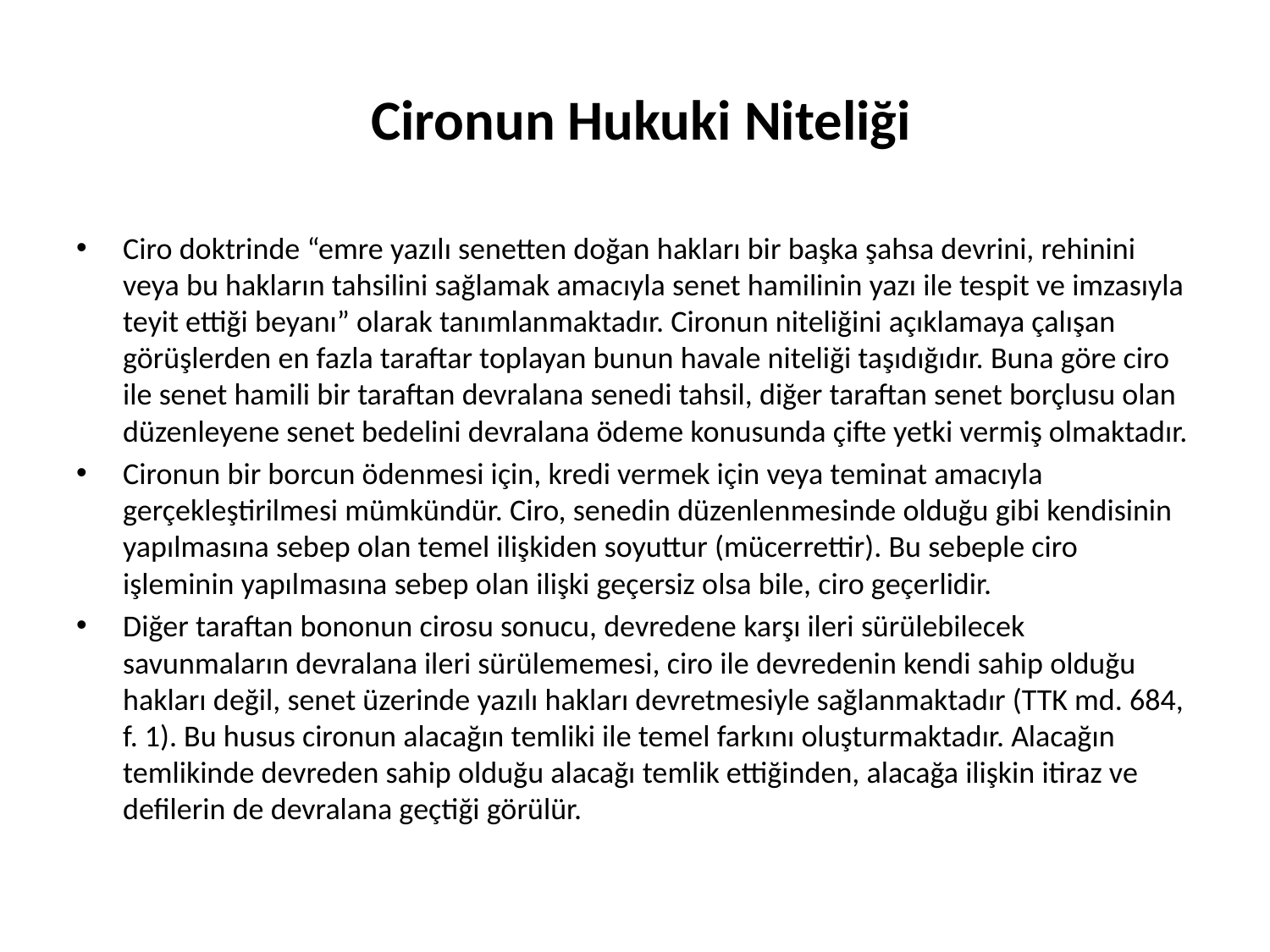

# Cironun Hukuki Niteliği
Ciro doktrinde “emre yazılı senetten doğan hakları bir başka şahsa devrini, rehinini veya bu hakların tahsilini sağlamak amacıyla senet hamilinin yazı ile tespit ve imzasıyla teyit ettiği beyanı” olarak tanımlanmaktadır. Cironun niteliğini açıklamaya çalışan görüşlerden en fazla taraftar toplayan bunun havale niteliği taşıdığıdır. Buna göre ciro ile senet hamili bir taraftan devralana senedi tahsil, diğer taraftan senet borçlusu olan düzenleyene senet bedelini devralana ödeme konusunda çifte yetki vermiş olmaktadır.
Cironun bir borcun ödenmesi için, kredi vermek için veya teminat amacıyla gerçekleştirilmesi mümkündür. Ciro, senedin düzenlenmesinde olduğu gibi kendisinin yapılmasına sebep olan temel ilişkiden soyuttur (mücerrettir). Bu sebeple ciro işleminin yapılmasına sebep olan ilişki geçersiz olsa bile, ciro geçerlidir.
Diğer taraftan bononun cirosu sonucu, devredene karşı ileri sürülebilecek savunmaların devralana ileri sürülememesi, ciro ile devredenin kendi sahip olduğu hakları değil, senet üzerinde yazılı hakları devretmesiyle sağlanmaktadır (TTK md. 684, f. 1). Bu husus cironun alacağın temliki ile temel farkını oluşturmaktadır. Alacağın temlikinde devreden sahip olduğu alacağı temlik ettiğinden, alacağa ilişkin itiraz ve defilerin de devralana geçtiği görülür.